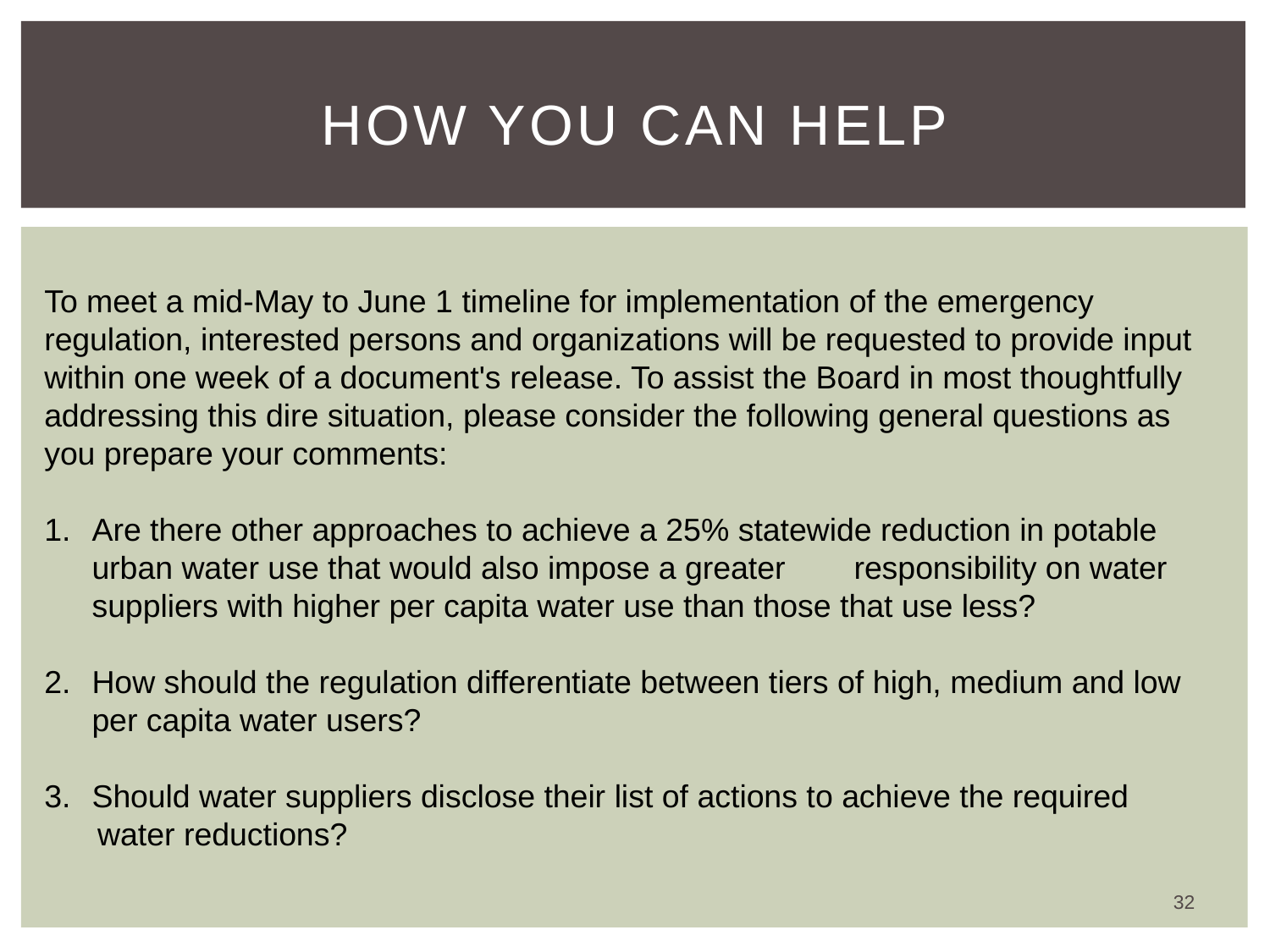

# How you can help

To meet a mid-May to June 1 timeline for implementation of the emergency regulation, interested persons and organizations will be requested to provide input within one week of a document's release. To assist the Board in most thoughtfully addressing this dire situation, please consider the following general questions as you prepare your comments:

Are there other approaches to achieve a 25% statewide reduction in potable urban water use that would also impose a greater 	responsibility on water suppliers with higher per capita water use than those that use less?

How should the regulation differentiate between tiers of high, medium and low per capita water users?

Should water suppliers disclose their list of actions to achieve the required
      water reductions?
32